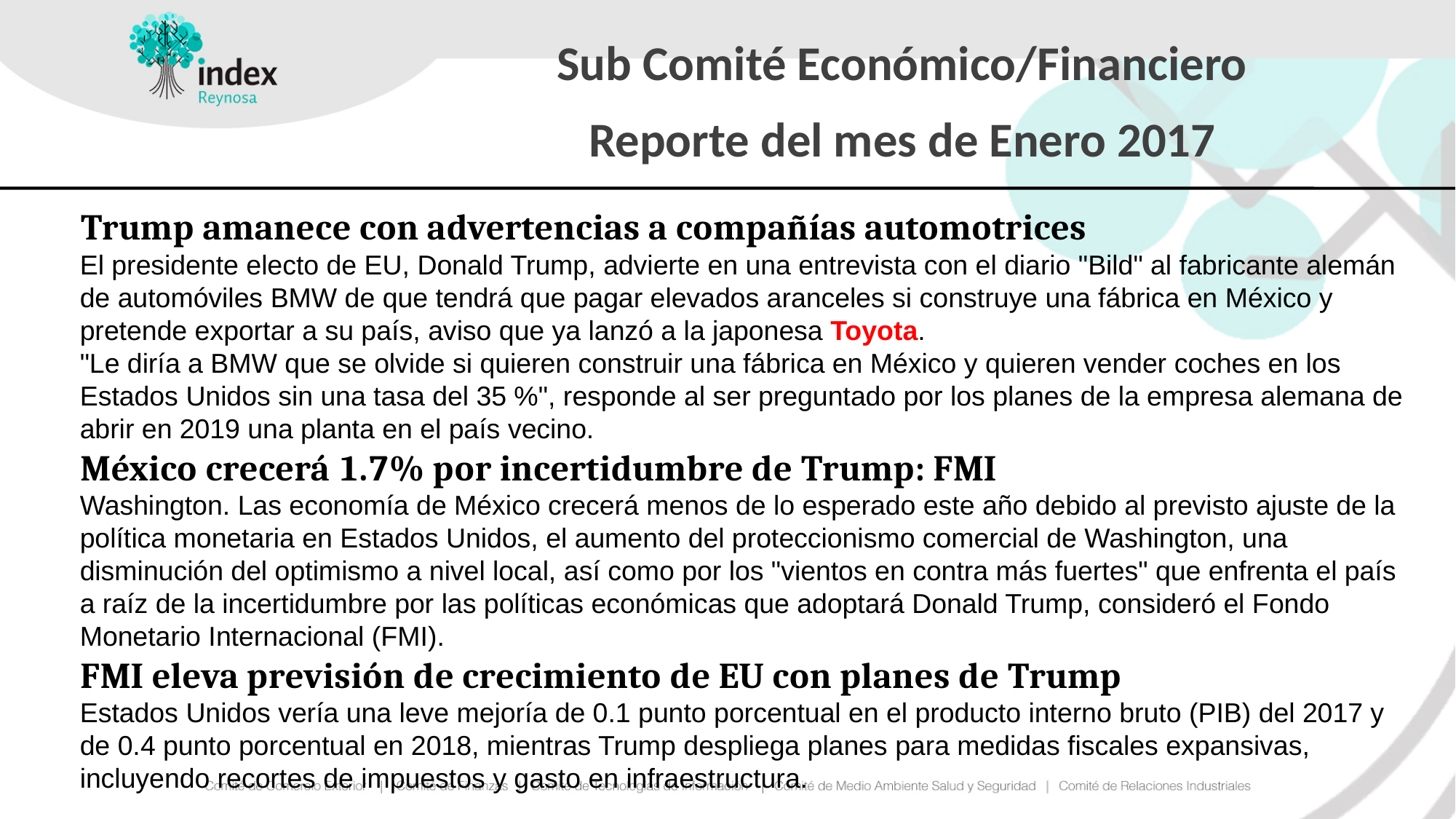

# Sub Comité Económico/Financiero
Reporte del mes de Enero 2017

Trump amanece con advertencias a compañías automotrices
El presidente electo de EU, Donald Trump, advierte en una entrevista con el diario "Bild" al fabricante alemán de automóviles BMW de que tendrá que pagar elevados aranceles si construye una fábrica en México y pretende exportar a su país, aviso que ya lanzó a la japonesa Toyota.
"Le diría a BMW que se olvide si quieren construir una fábrica en México y quieren vender coches en los Estados Unidos sin una tasa del 35 %", responde al ser preguntado por los planes de la empresa alemana de abrir en 2019 una planta en el país vecino.
México crecerá 1.7% por incertidumbre de Trump: FMI
Washington. Las economía de México crecerá menos de lo esperado este año debido al previsto ajuste de la política monetaria en Estados Unidos, el aumento del proteccionismo comercial de Washington, una disminución del optimismo a nivel local, así como por los "vientos en contra más fuertes" que enfrenta el país a raíz de la incertidumbre por las políticas económicas que adoptará Donald Trump, consideró el Fondo Monetario Internacional (FMI).
FMI eleva previsión de crecimiento de EU con planes de Trump
Estados Unidos vería una leve mejoría de 0.1 punto porcentual en el producto interno bruto (PIB) del 2017 y de 0.4 punto porcentual en 2018, mientras Trump despliega planes para medidas fiscales expansivas, incluyendo recortes de impuestos y gasto en infraestructura.